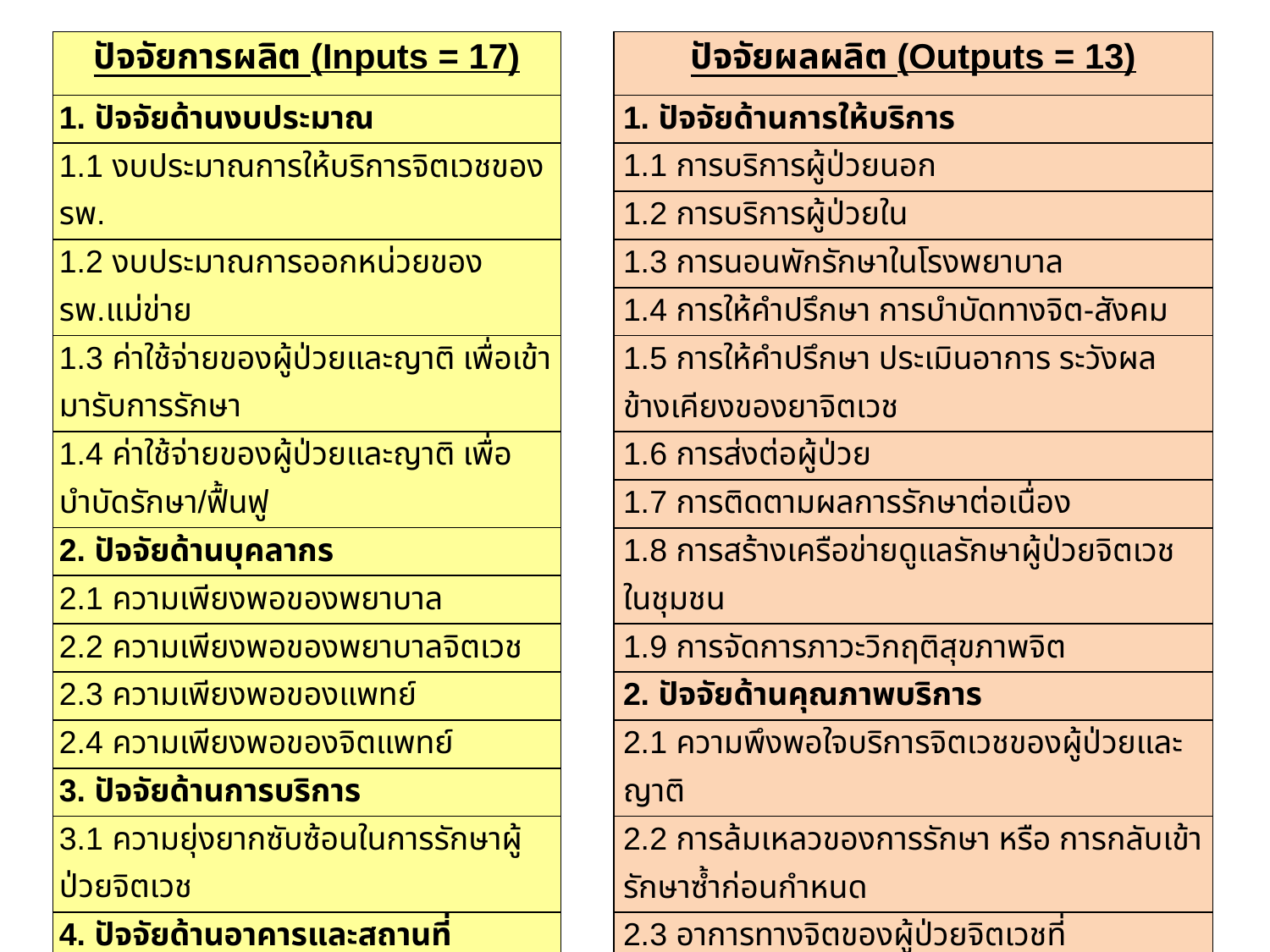

| ปัจจัยการผลิต (Inputs = 17) |
| --- |
| 1. ปัจจัยด้านงบประมาณ |
| 1.1 งบประมาณการให้บริการจิตเวชของรพ. |
| 1.2 งบประมาณการออกหน่วยของรพ.แม่ข่าย |
| 1.3 ค่าใช้จ่ายของผู้ป่วยและญาติ เพื่อเข้ามารับการรักษา |
| 1.4 ค่าใช้จ่ายของผู้ป่วยและญาติ เพื่อบำบัดรักษา/ฟื้นฟู |
| 2. ปัจจัยด้านบุคลากร |
| 2.1 ความเพียงพอของพยาบาล |
| 2.2 ความเพียงพอของพยาบาลจิตเวช |
| 2.3 ความเพียงพอของแพทย์ |
| 2.4 ความเพียงพอของจิตแพทย์ |
| 3. ปัจจัยด้านการบริการ |
| 3.1 ความยุ่งยากซับซ้อนในการรักษาผู้ป่วยจิตเวช |
| 4. ปัจจัยด้านอาคารและสถานที่ |
| 4.1 ความพร้อมของอาคารและสถานที่ |
| 4.2 ศักยภาพตามขนาดรพ. ตามจำนวนเตียง |
| 4.3 ทำเลที่ตั้ง ความสะดวกในการเดินทางมารพ. |
| 5. ปัจจัยด้านระบบและนโยบาย |
| 5.1 การสนับสนุน ความเอาใจใส่ ของผู้บริหาร |
| 5.2 ความตระหนัก ความสนใจของทีมบริการ |
| 5.3 ความชัดเจนของนโยบายจิตเวช |
| 5.4 การมีระบบเครือข่ายจิตเวชชุมชน |
| 5.5 การมีสวัสดิการ หรือ การชดเชยค่ารักษาพยาบาล |
| ปัจจัยผลผลิต (Outputs = 13) |
| --- |
| 1. ปัจจัยด้านการให้บริการ |
| 1.1 การบริการผู้ป่วยนอก |
| 1.2 การบริการผู้ป่วยใน |
| 1.3 การนอนพักรักษาในโรงพยาบาล |
| 1.4 การให้คำปรึกษา การบำบัดทางจิต-สังคม |
| 1.5 การให้คำปรึกษา ประเมินอาการ ระวังผลข้างเคียงของยาจิตเวช |
| 1.6 การส่งต่อผู้ป่วย |
| 1.7 การติดตามผลการรักษาต่อเนื่อง |
| 1.8 การสร้างเครือข่ายดูแลรักษาผู้ป่วยจิตเวชในชุมชน |
| 1.9 การจัดการภาวะวิกฤติสุขภาพจิต |
| 2. ปัจจัยด้านคุณภาพบริการ |
| 2.1 ความพึงพอใจบริการจิตเวชของผู้ป่วยและญาติ |
| 2.2 การล้มเหลวของการรักษา หรือ การกลับเข้ารักษาซ้ำก่อนกำหนด |
| 2.3 อาการทางจิตของผู้ป่วยจิตเวชที่เปลี่ยนแปลง |
| 2.4 ความสามารถโดยรวมของผู้ป่วยจิตเวชที่เปลี่ยนแปลง |
ตัวแปรที่ใช้ในการวิเคราะห์
10